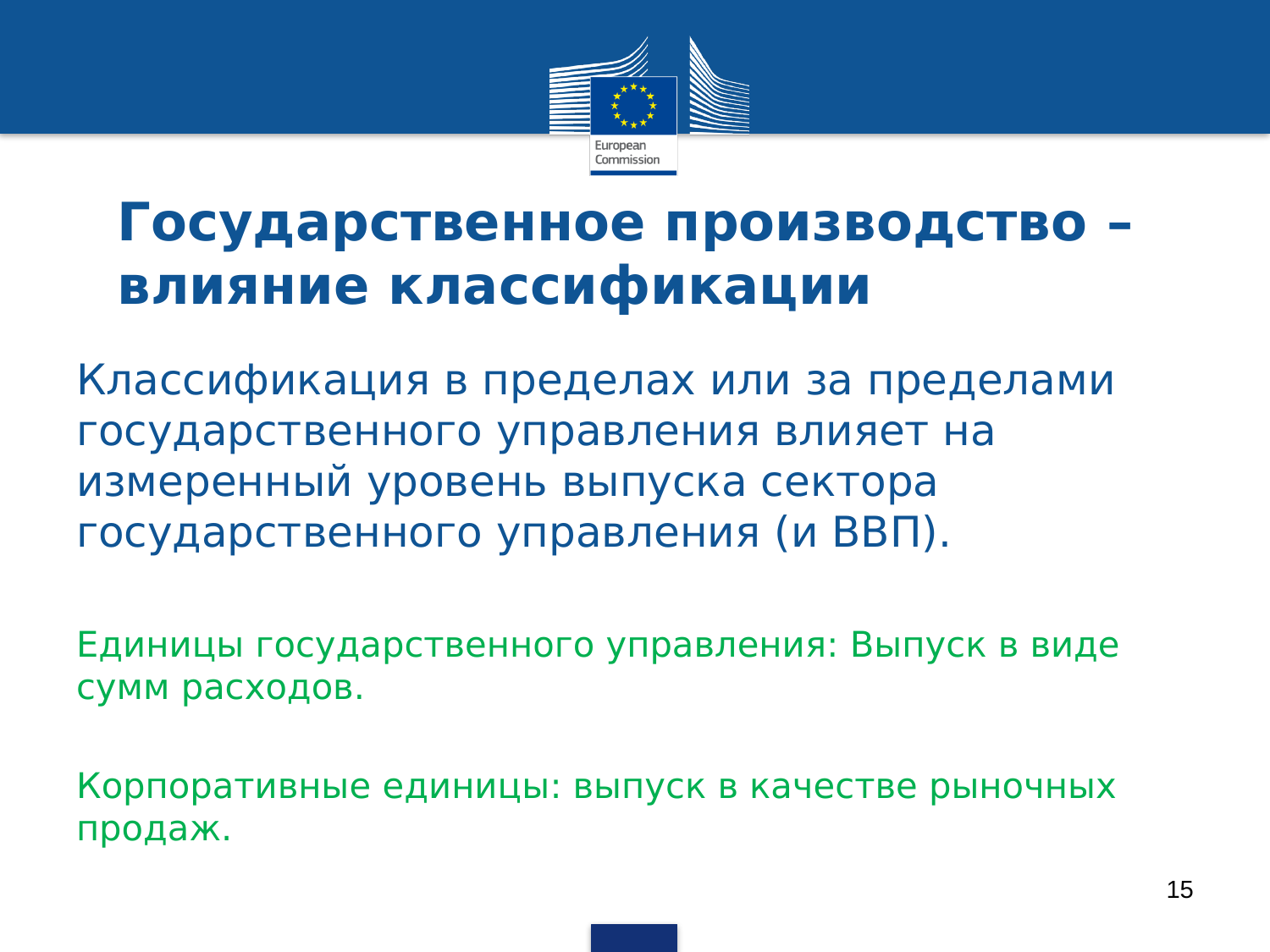

# Государственное производство – влияние классификации
Классификация в пределах или за пределами государственного управления влияет на измеренный уровень выпуска сектора государственного управления (и ВВП).

Единицы государственного управления: Выпуск в виде сумм расходов.

Корпоративные единицы: выпуск в качестве рыночных продаж.
15